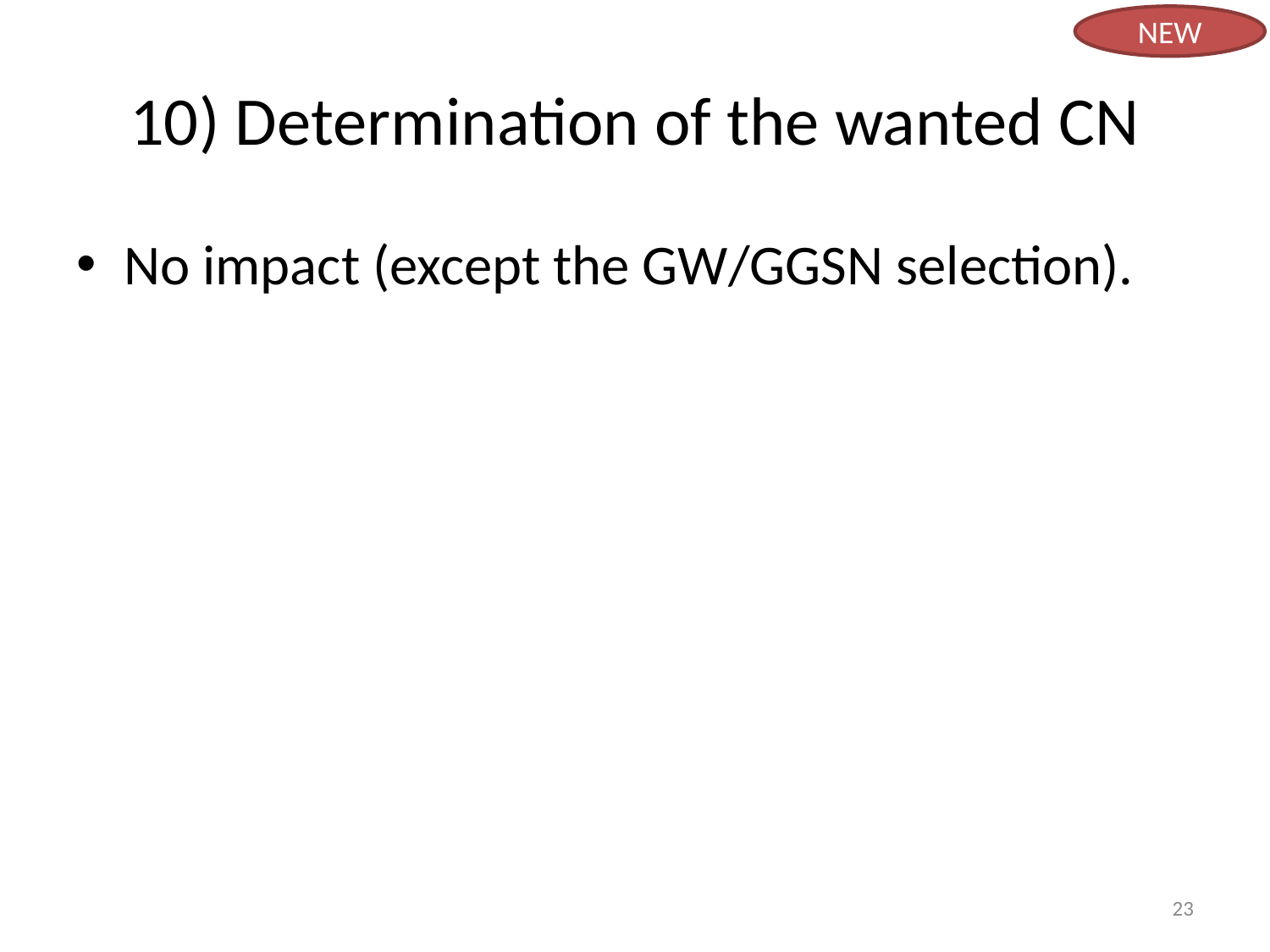

NEW
# 10) Determination of the wanted CN
No impact (except the GW/GGSN selection).
23